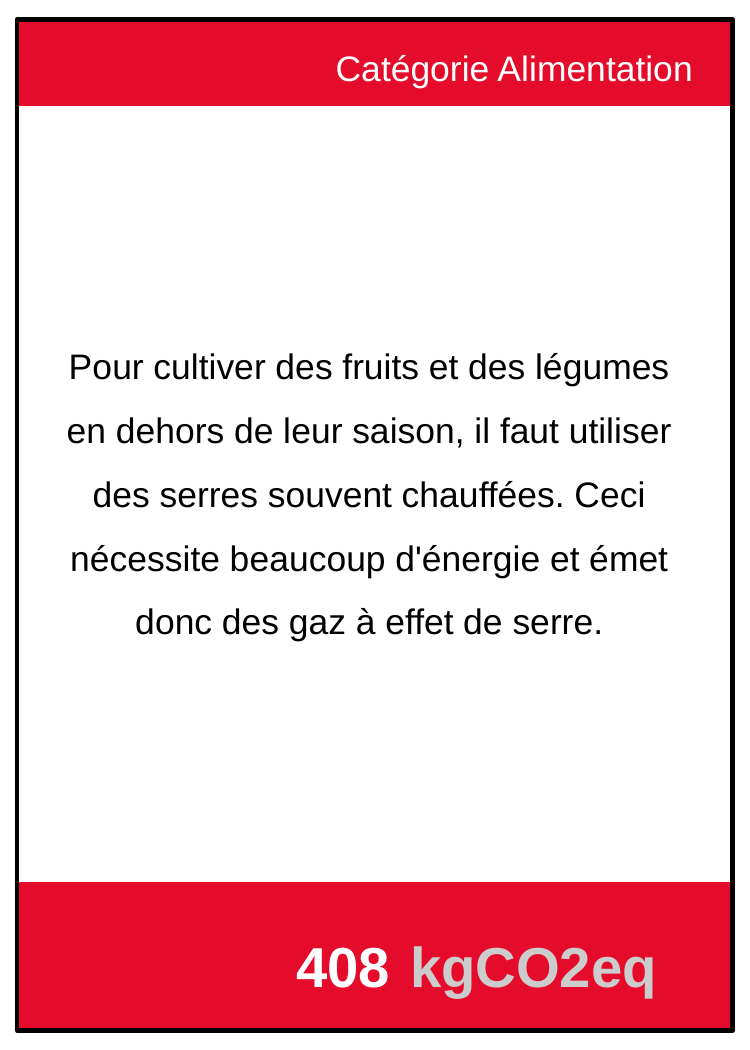

Catégorie Alimentation

Pour cultiver des fruits et des légumes en dehors de leur saison, il faut utiliser des serres souvent chauffées. Ceci nécessite beaucoup d'énergie et émet donc des gaz à effet de serre.

408
kgCO2eq